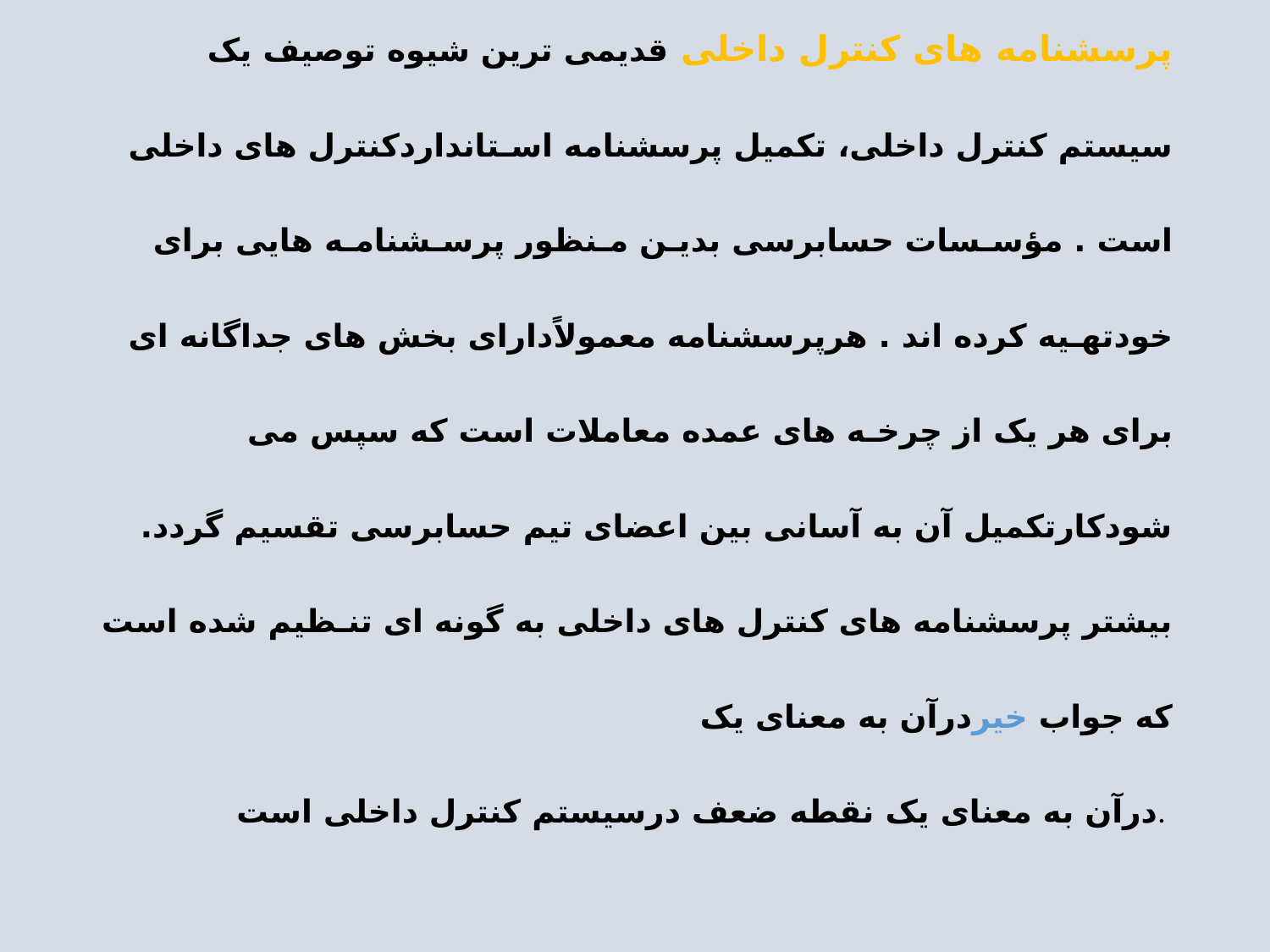

# پرسشنامه های کنترل داخلی قدیمی ترین شیوه توصیف یک سیستم کنترل داخلی، تکمیل پرسشنامه اسـتانداردکنترل های داخلی است . مؤسـسات حسابرسی بدیـن مـنظور پرسـشنامـه هایی برای خودتهـیه کرده اند . هرپرسشنامه معمولاًدارای بخش های جداگانه ای برای هر یک از چرخـه های عمده معاملات است که سپس می شودکارتکمیل آن به آسانی بین اعضای تیم حسابرسی تقسیم گردد. بیشتر پرسشنامه های کنترل های داخلی به گونه ای تنـظیم شده است که جواب خیردرآن به معنای یک درآن به معنای یک نقطه ضعف درسیستم کنترل داخلی است.